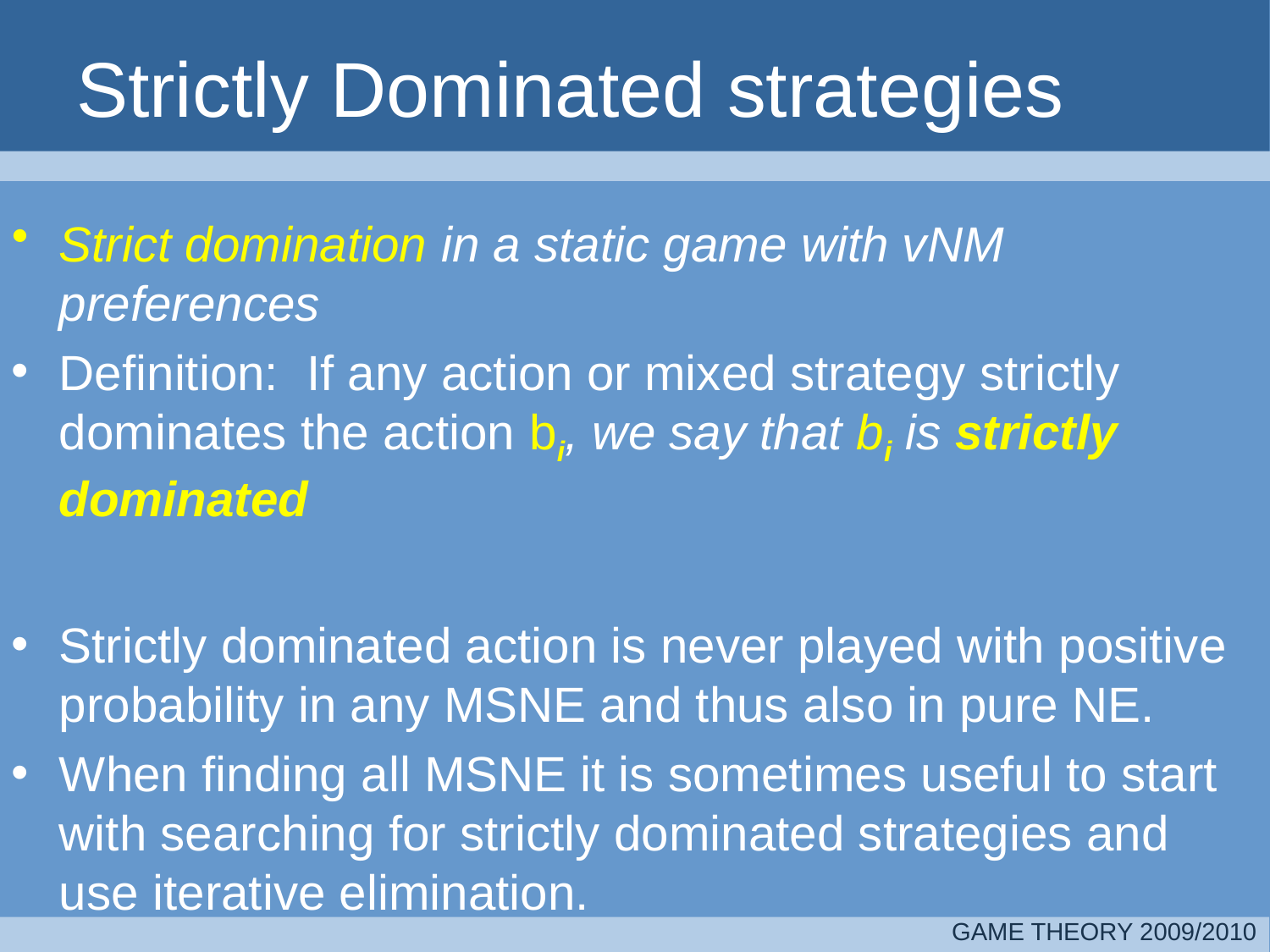

# Strictly Dominated strategies
Strict domination in a static game with vNM preferences
Definition:  If any action or mixed strategy strictly dominates the action bi, we say that bi is strictly dominated

Strictly dominated action is never played with positive probability in any MSNE and thus also in pure NE.
When finding all MSNE it is sometimes useful to start with searching for strictly dominated strategies and use iterative elimination.
GAME THEORY 2009/2010